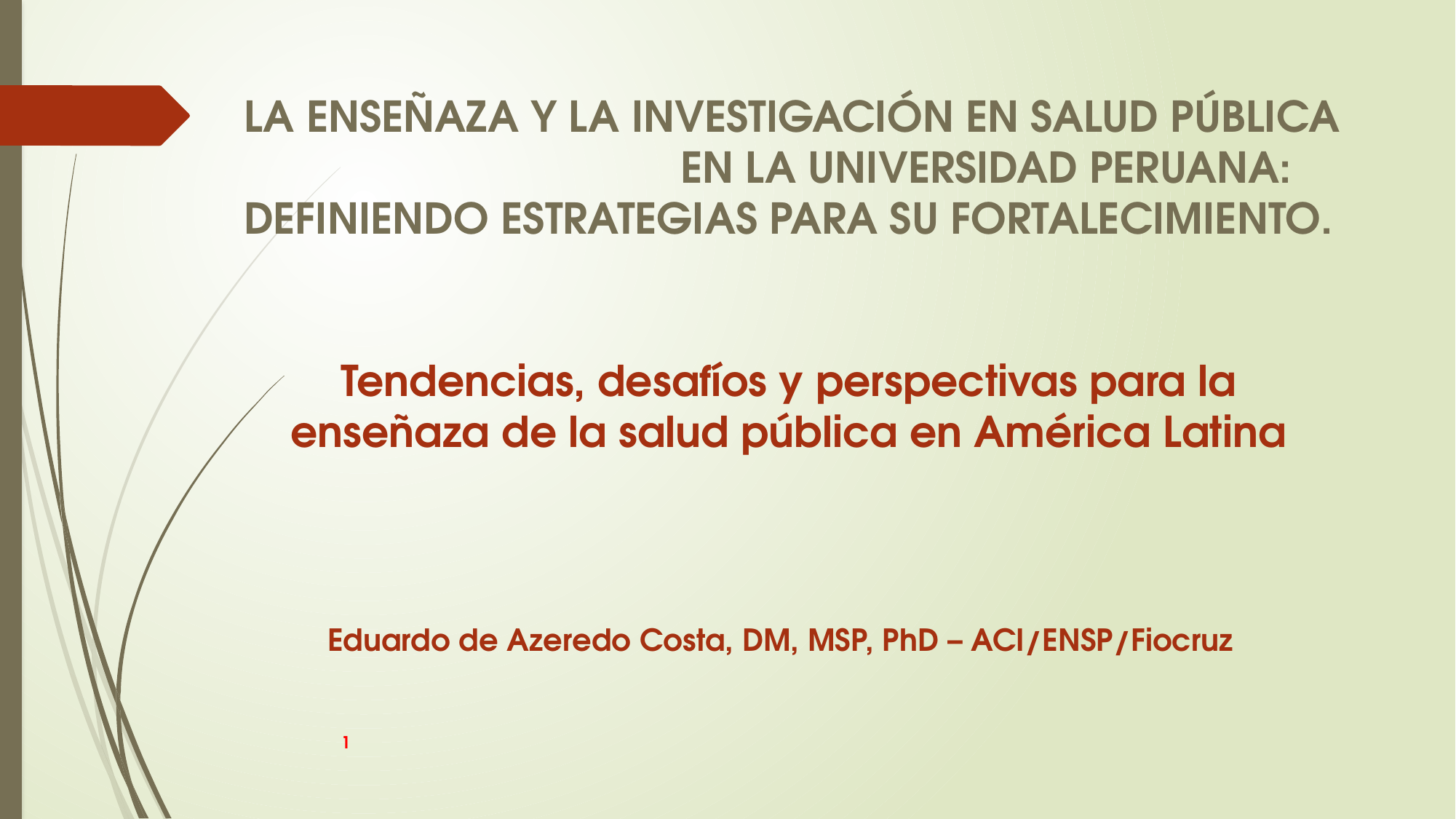

LA ENSEÑAZA Y LA INVESTIGACIÓN EN SALUD PÚBLICA 				EN LA UNIVERSIDAD PERUANA:
DEFINIENDO ESTRATEGIAS PARA SU FORTALECIMIENTO.

Tendencias, desafíos y perspectivas para la enseñaza de la salud pública en América Latina
Eduardo de Azeredo Costa, DM, MSP, PhD – ACI/ENSP/Fiocruz
1